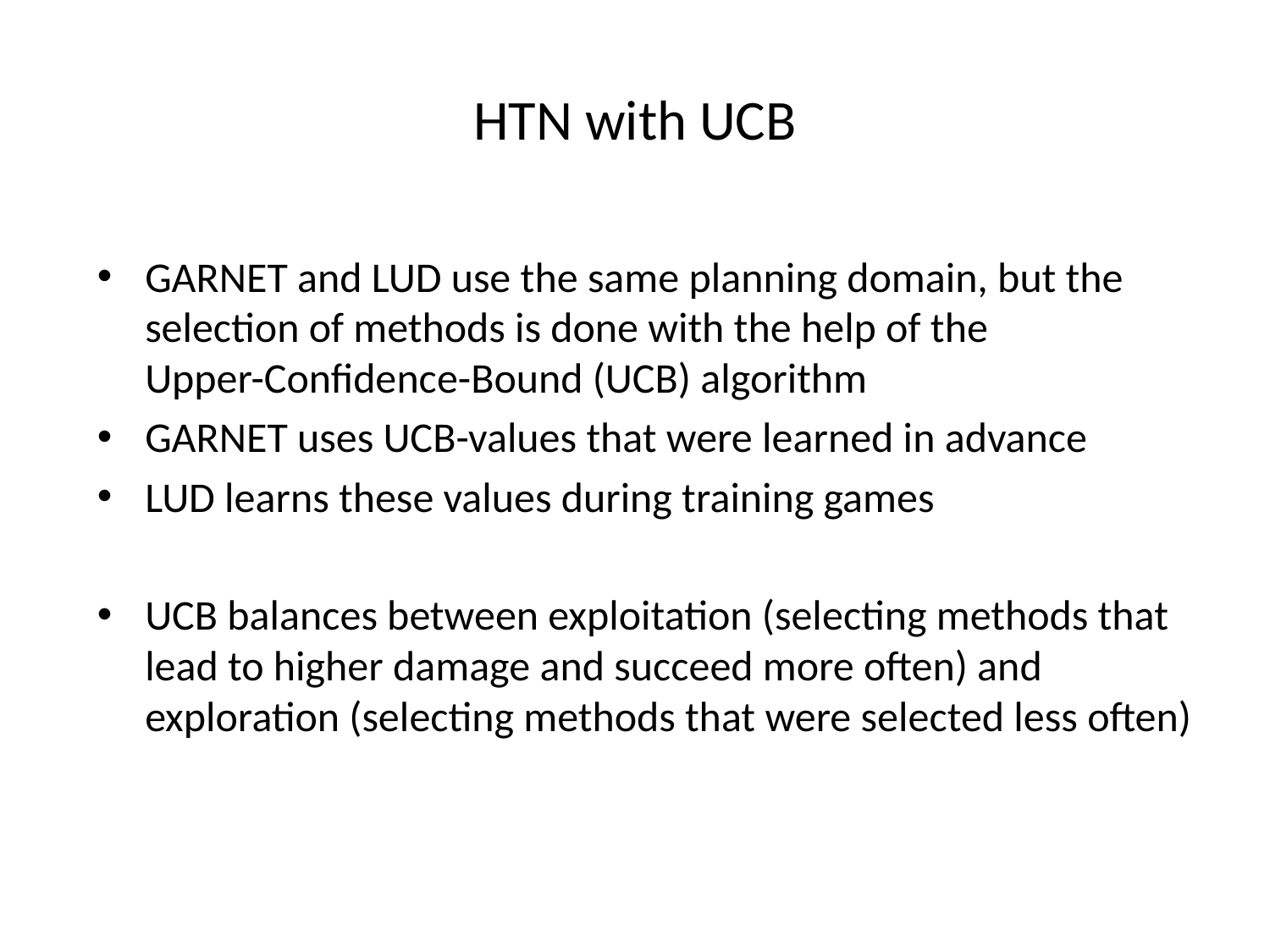

# HTN with UCB

GARNET and LUD use the same planning domain, but the selection of methods is done with the help of the            Upper-Confidence-Bound (UCB) algorithm
GARNET uses UCB-values that were learned in advance
LUD learns these values during training games

UCB balances between exploitation (selecting methods that lead to higher damage and succeed more often) and exploration (selecting methods that were selected less often)